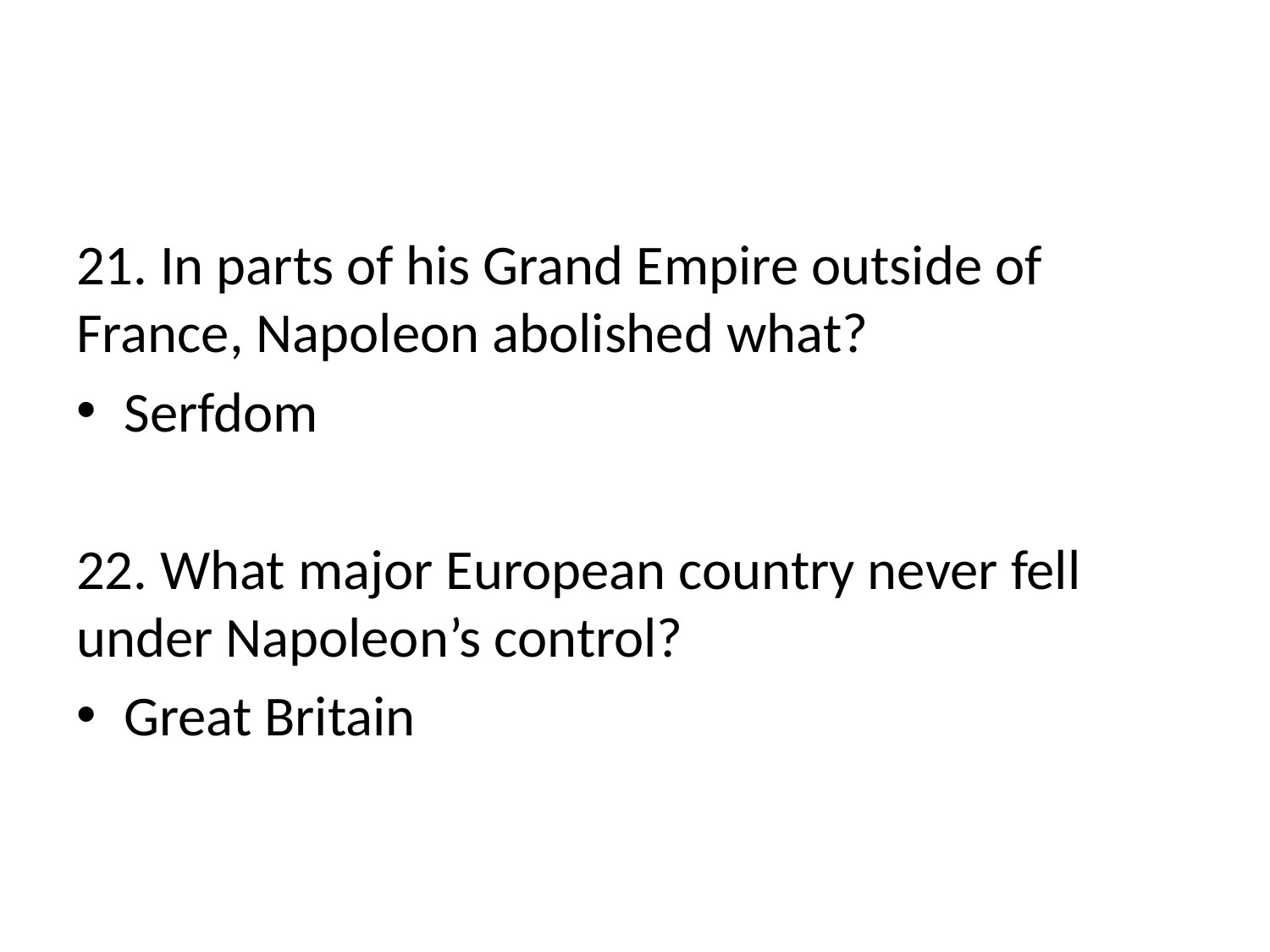

#
21. In parts of his Grand Empire outside of France, Napoleon abolished what?
Serfdom

22. What major European country never fell under Napoleon’s control?
Great Britain